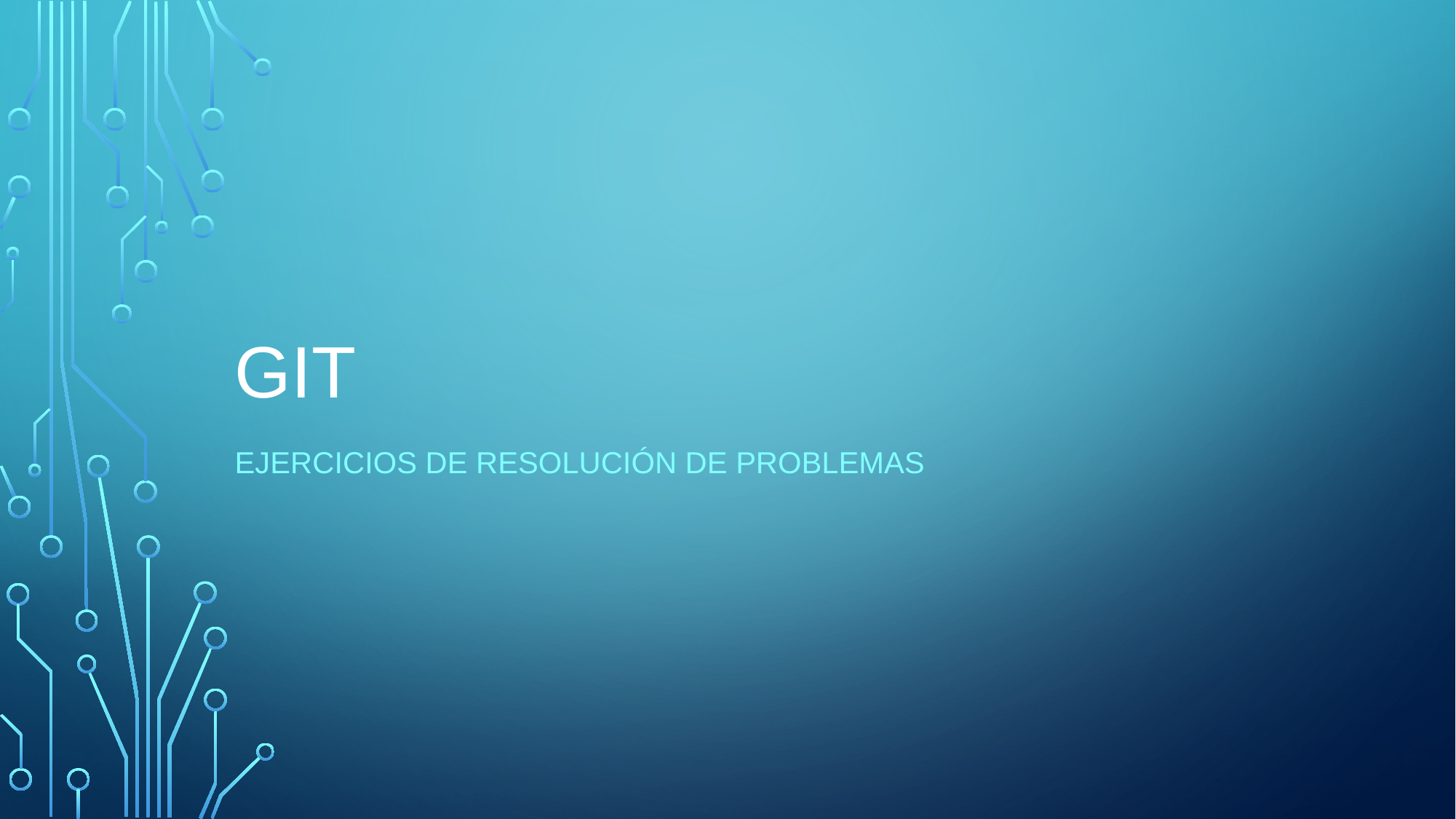

# git
Ejercicios de resolución de problemas